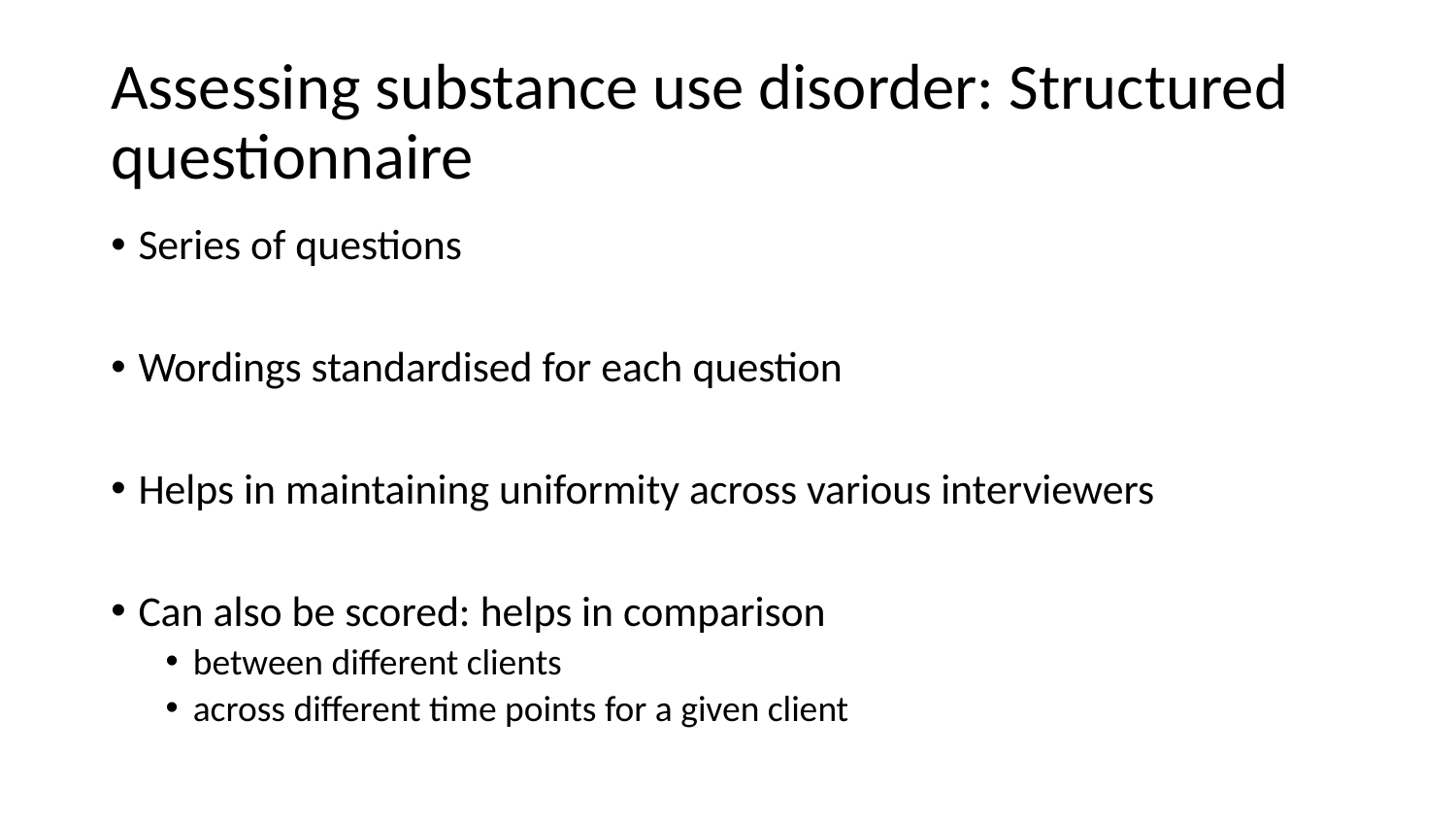

# Assessing substance use disorder: Structured questionnaire
Series of questions

Wordings standardised for each question

Helps in maintaining uniformity across various interviewers

Can also be scored: helps in comparison
between different clients
across different time points for a given client